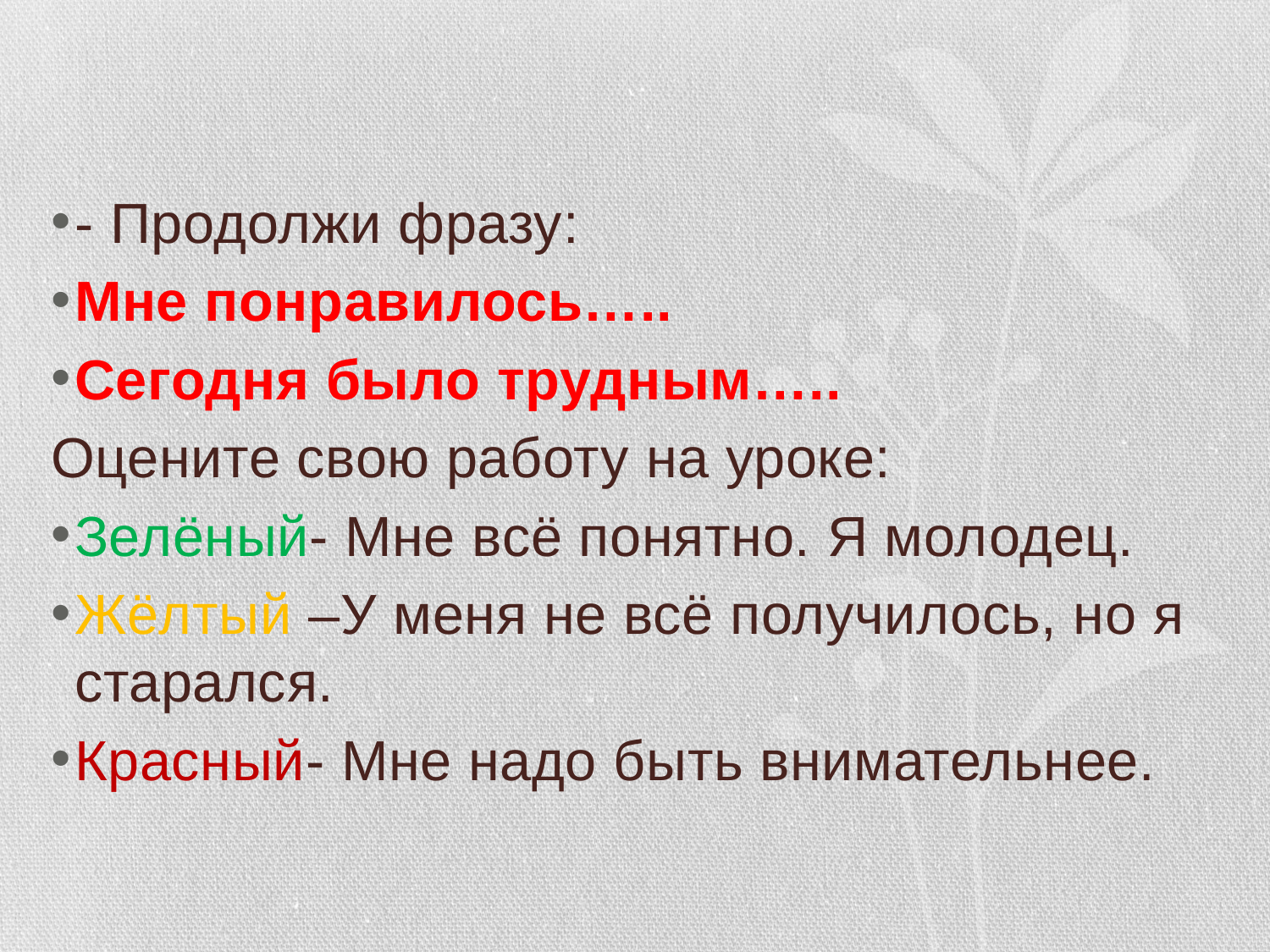

- Продолжи фразу:
Мне понравилось…..
Сегодня было трудным…..
Оцените свою работу на уроке:
Зелёный- Мне всё понятно. Я молодец.
Жёлтый –У меня не всё получилось, но я старался.
Красный- Мне надо быть внимательнее.